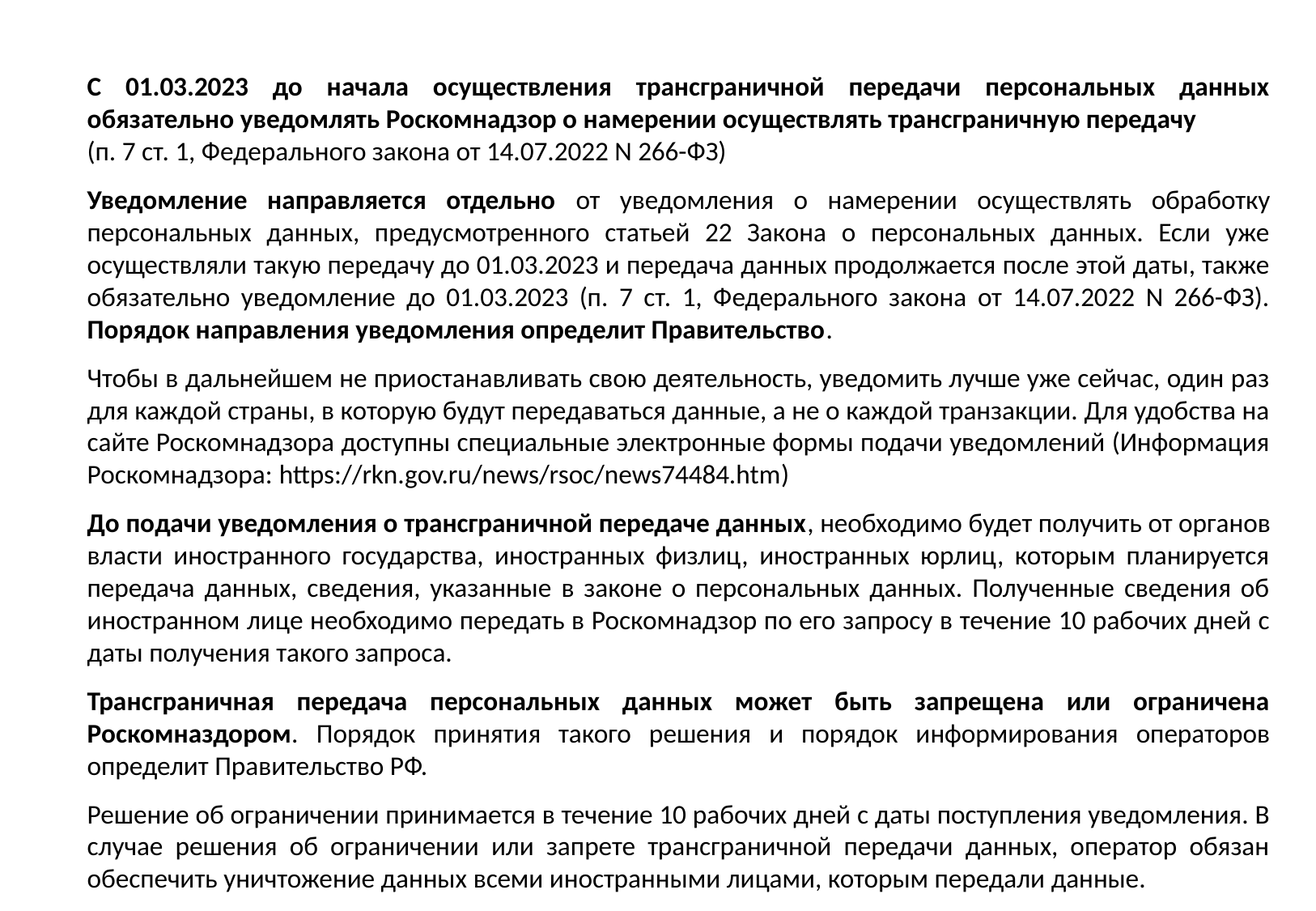

С 01.03.2023 до начала осуществления трансграничной передачи персональных данных обязательно уведомлять Роскомнадзор о намерении осуществлять трансграничную передачу
(п. 7 ст. 1, Федерального закона от 14.07.2022 N 266-ФЗ)

Уведомление направляется отдельно от уведомления о намерении осуществлять обработку персональных данных, предусмотренного статьей 22 Закона о персональных данных. Если уже осуществляли такую передачу до 01.03.2023 и передача данных продолжается после этой даты, также обязательно уведомление до 01.03.2023 (п. 7 ст. 1, Федерального закона от 14.07.2022 N 266-ФЗ). Порядок направления уведомления определит Правительство.

Чтобы в дальнейшем не приостанавливать свою деятельность, уведомить лучше уже сейчас, один раз для каждой страны, в которую будут передаваться данные, а не о каждой транзакции. Для удобства на сайте Роскомнадзора доступны специальные электронные формы подачи уведомлений (Информация Роскомнадзора: https://rkn.gov.ru/news/rsoc/news74484.htm)

До подачи уведомления о трансграничной передаче данных, необходимо будет получить от органов власти иностранного государства, иностранных физлиц, иностранных юрлиц, которым планируется передача данных, сведения, указанные в законе о персональных данных. Полученные сведения об иностранном лице необходимо передать в Роскомнадзор по его запросу в течение 10 рабочих дней с даты получения такого запроса.

Трансграничная передача персональных данных может быть запрещена или ограничена Роскомназдором. Порядок принятия такого решения и порядок информирования операторов определит Правительство РФ.

Решение об ограничении принимается в течение 10 рабочих дней с даты поступления уведомления. В случае решения об ограничении или запрете трансграничной передачи данных, оператор обязан обеспечить уничтожение данных всеми иностранными лицами, которым передали данные.